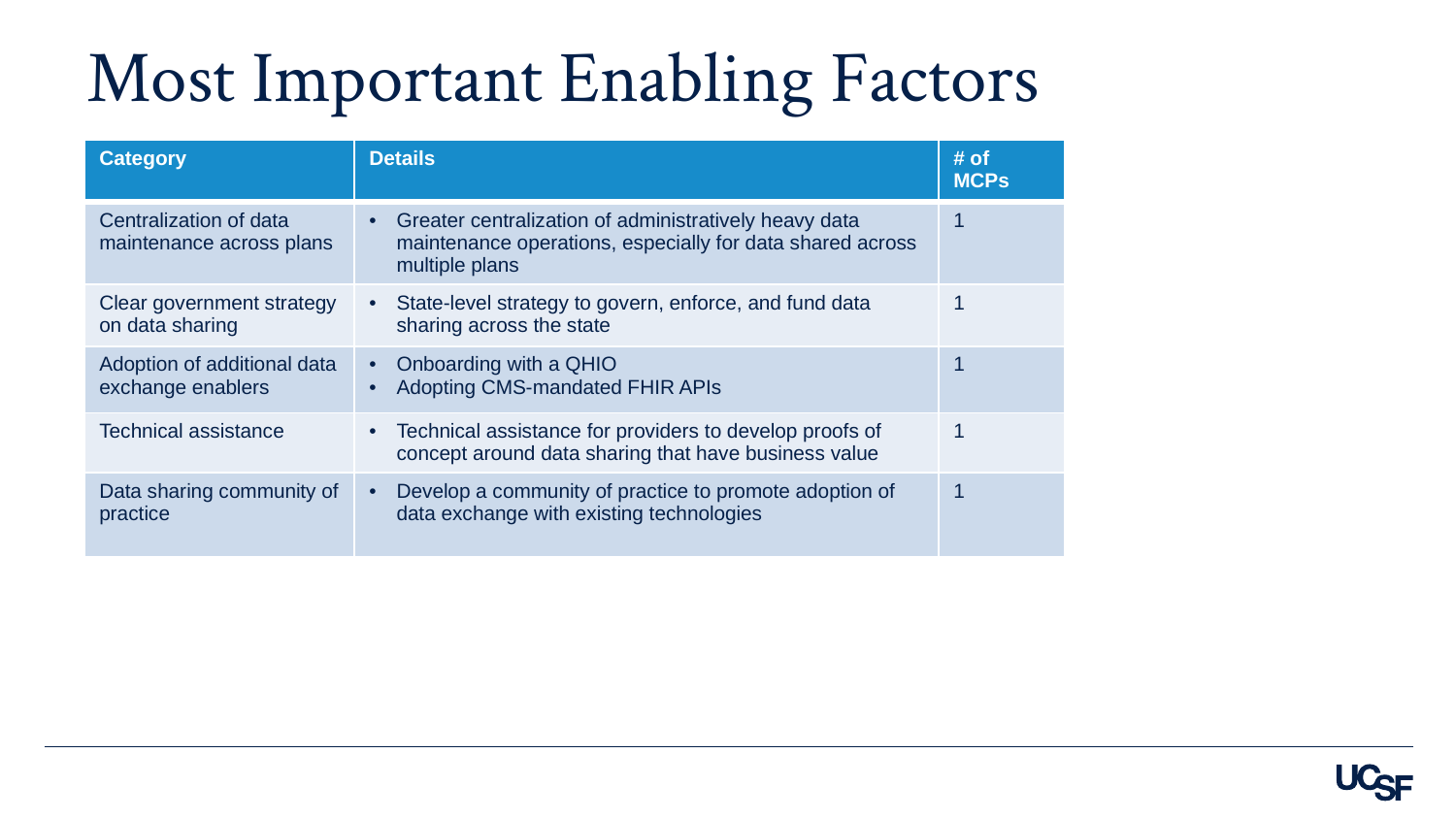

# Most Important Enabling Factors
| Category | Details | # of MCPs |
| --- | --- | --- |
| Centralization of data maintenance across plans | Greater centralization of administratively heavy data maintenance operations, especially for data shared across multiple plans | 1 |
| Clear government strategy on data sharing | State-level strategy to govern, enforce, and fund data sharing across the state | 1 |
| Adoption of additional data exchange enablers | Onboarding with a QHIO Adopting CMS-mandated FHIR APIs | 1 |
| Technical assistance | Technical assistance for providers to develop proofs of concept around data sharing that have business value | 1 |
| Data sharing community of practice | Develop a community of practice to promote adoption of data exchange with existing technologies | 1 |